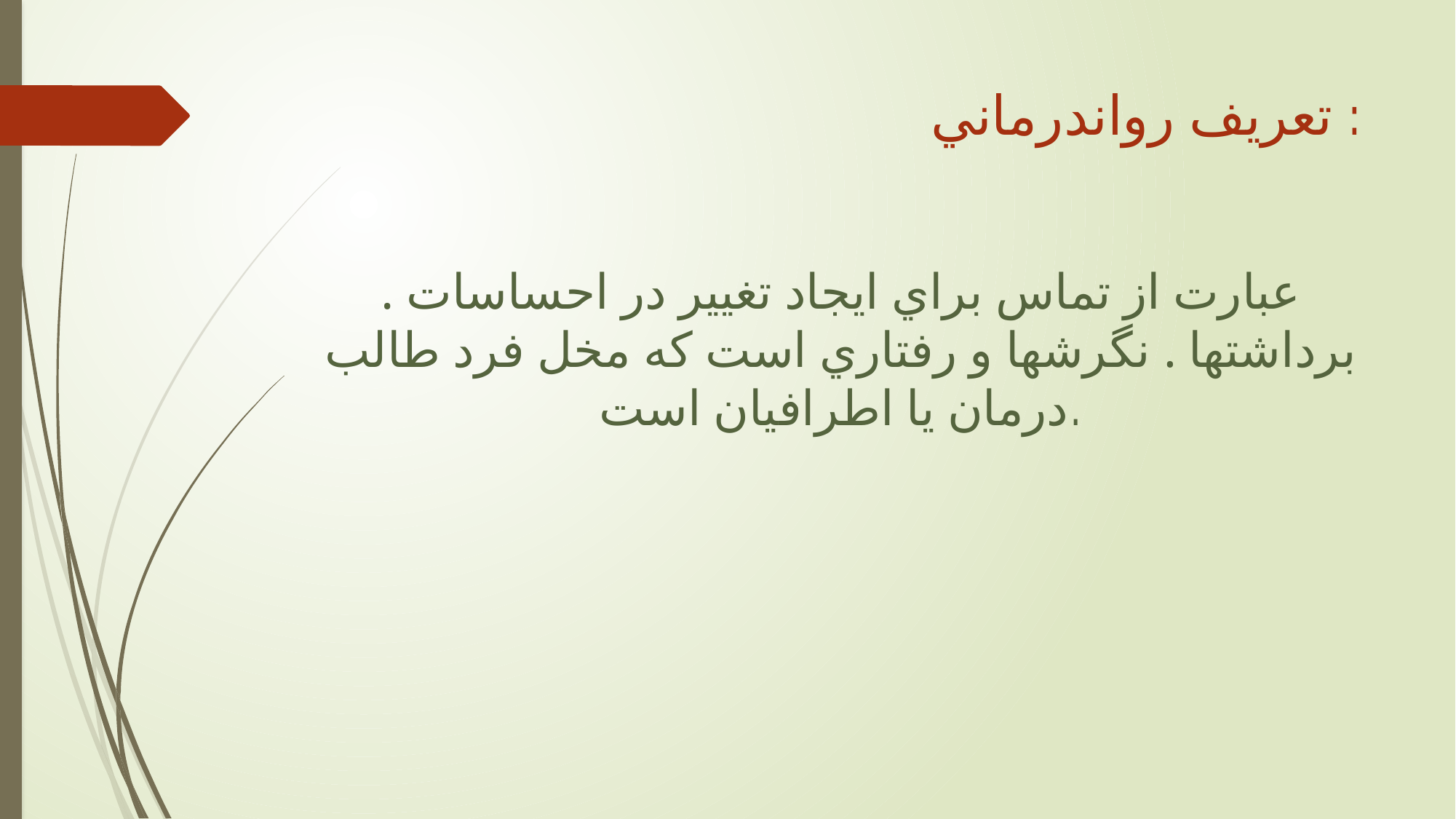

# تعريف رواندرماني :
عبارت از تماس براي ايجاد تغيير در احساسات . برداشتها . نگرشها و رفتاري است كه مخل فرد طالب درمان يا اطرافيان است.